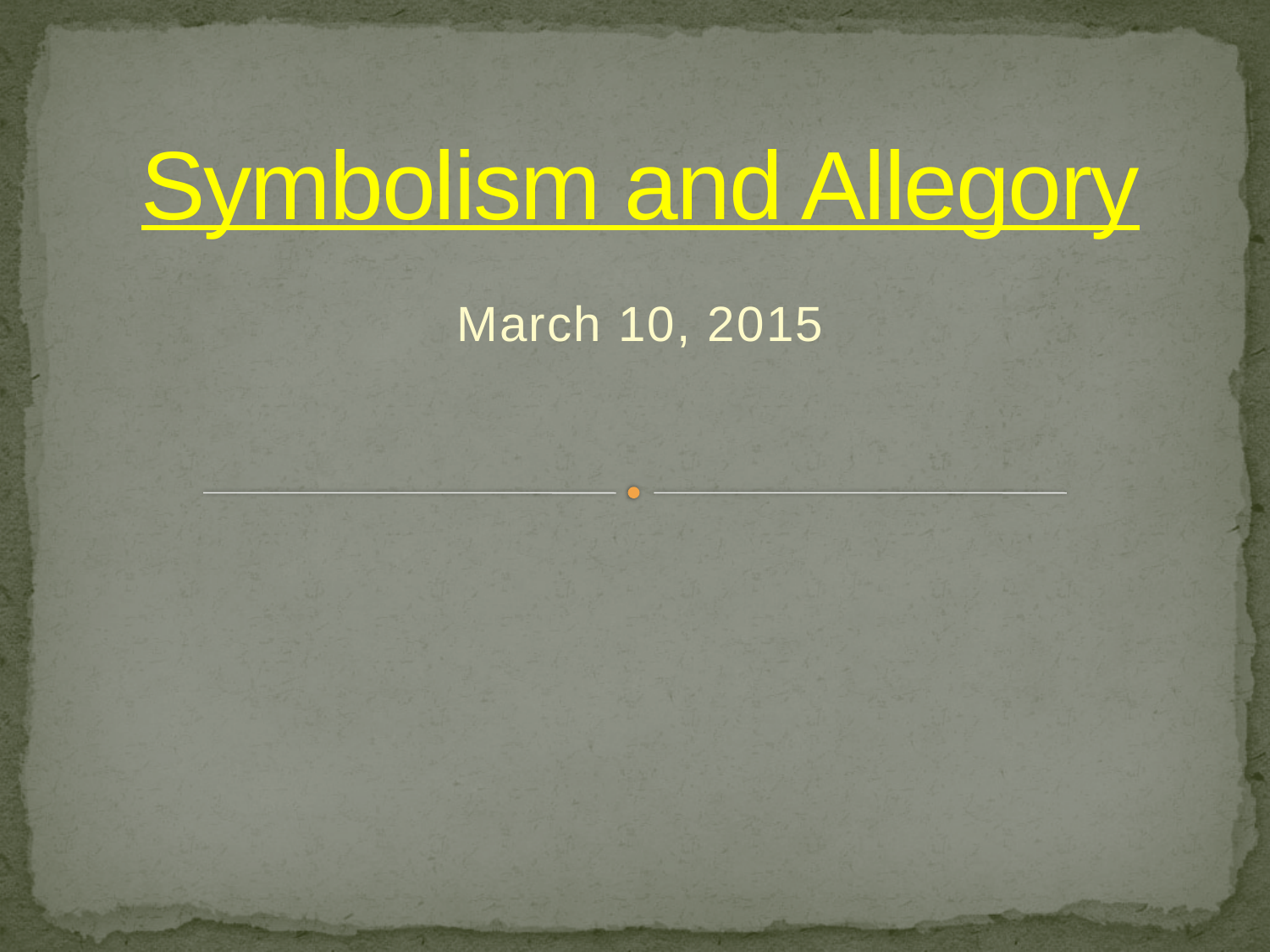

# Symbolism and Allegory
March 10, 2015